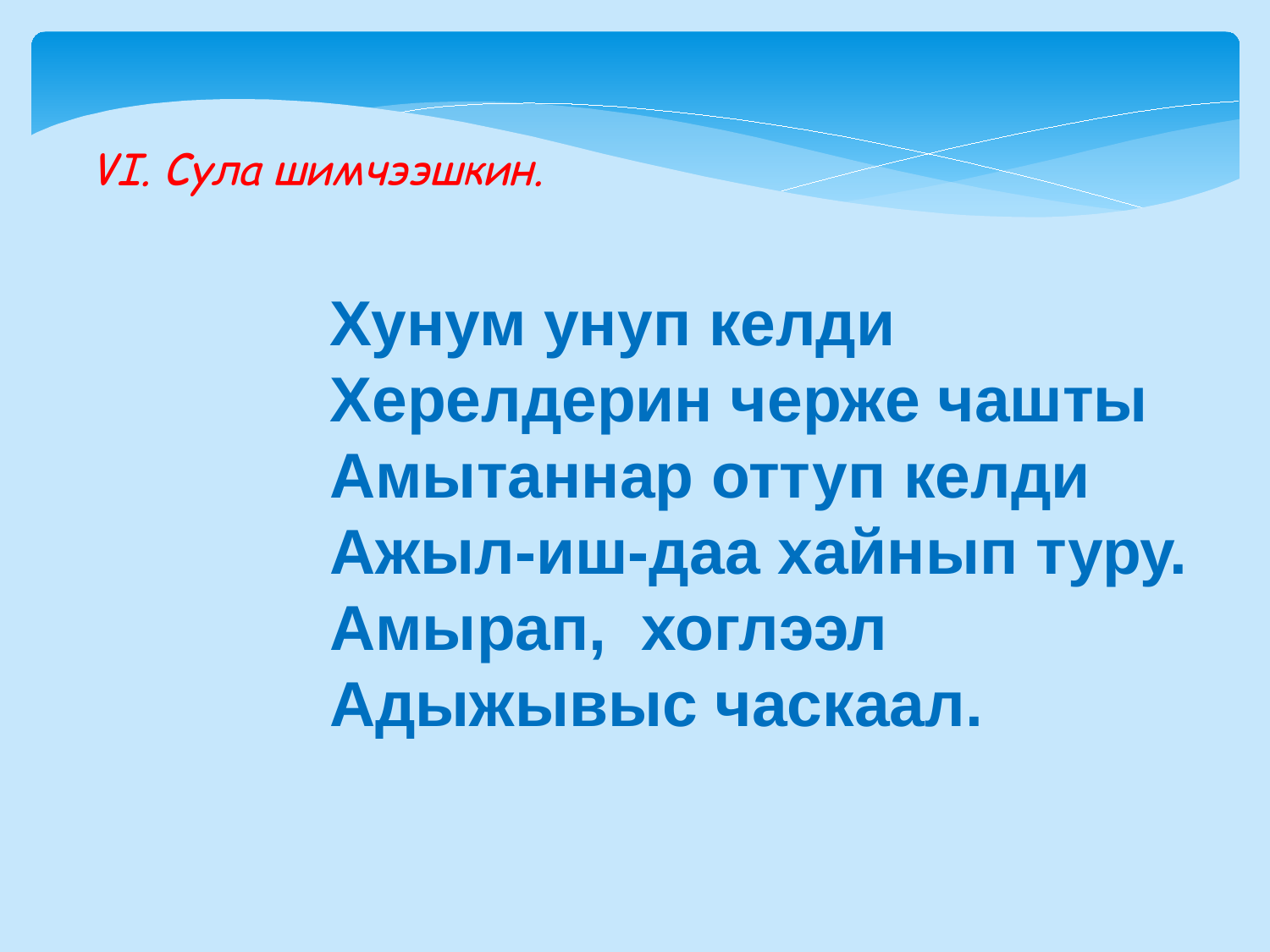

VI. Сула шимчээшкин.
Хунум унуп келди
Херелдерин черже чашты
Амытаннар оттуп келди
Ажыл-иш-даа хайнып туру.
Амырап,  хоглээл
Адыжывыс часкаал.